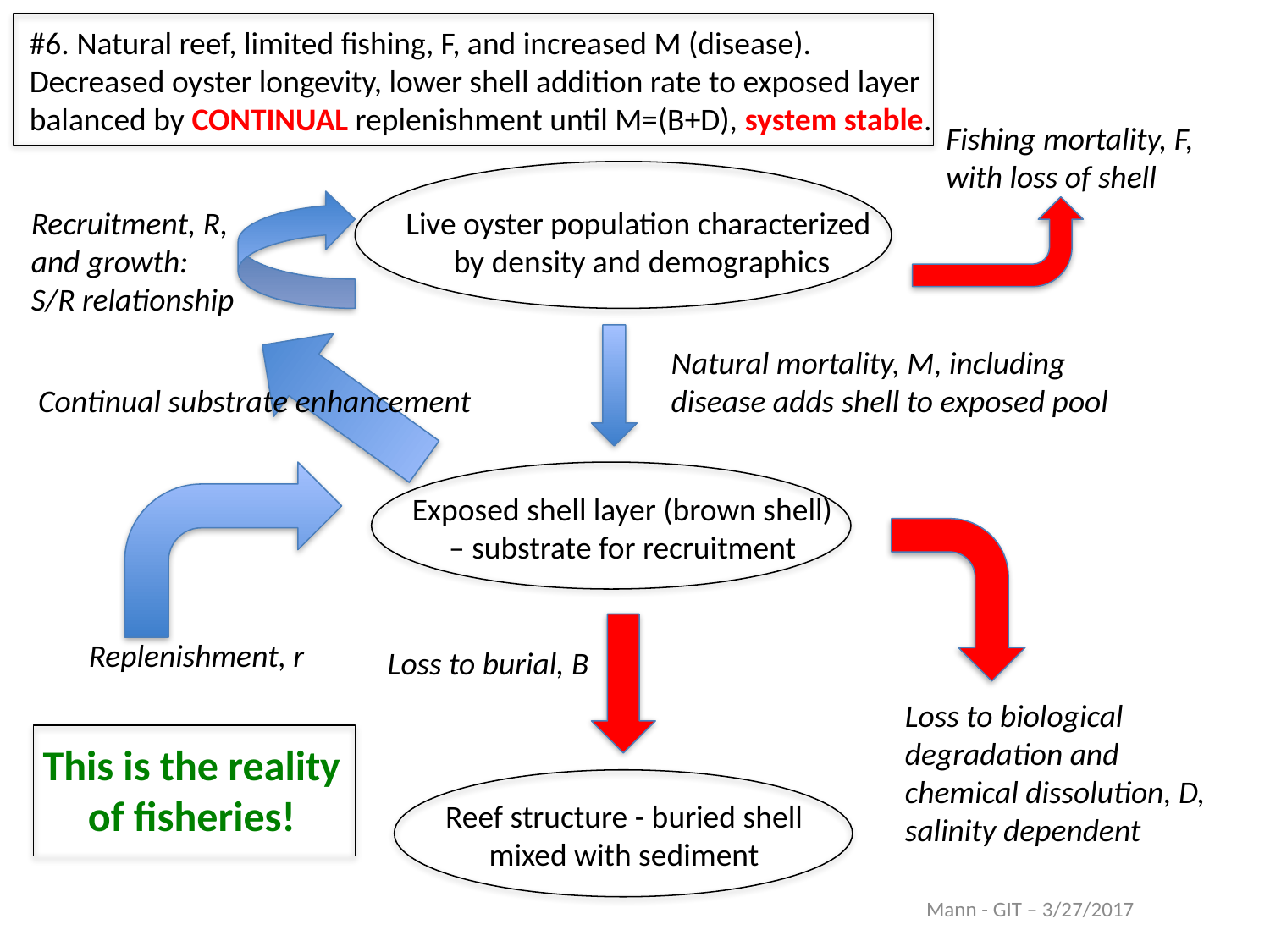

#6. Natural reef, limited fishing, F, and increased M (disease).
Decreased oyster longevity, lower shell addition rate to exposed layer
balanced by CONTINUAL replenishment until M=(B+D), system stable.
Fishing mortality, F, with loss of shell

Recruitment, R,
and growth:
S/R relationship
Live oyster population characterized
by density and demographics

Natural mortality, M, including disease adds shell to exposed pool
Continual substrate enhancement

Exposed shell layer (brown shell)
 – substrate for recruitment

Replenishment, r
Loss to burial, B
Loss to biological
degradation and
chemical dissolution, D,
salinity dependent

This is the reality
of fisheries!

Reef structure - buried shell
mixed with sediment
Mann - GIT – 3/27/2017